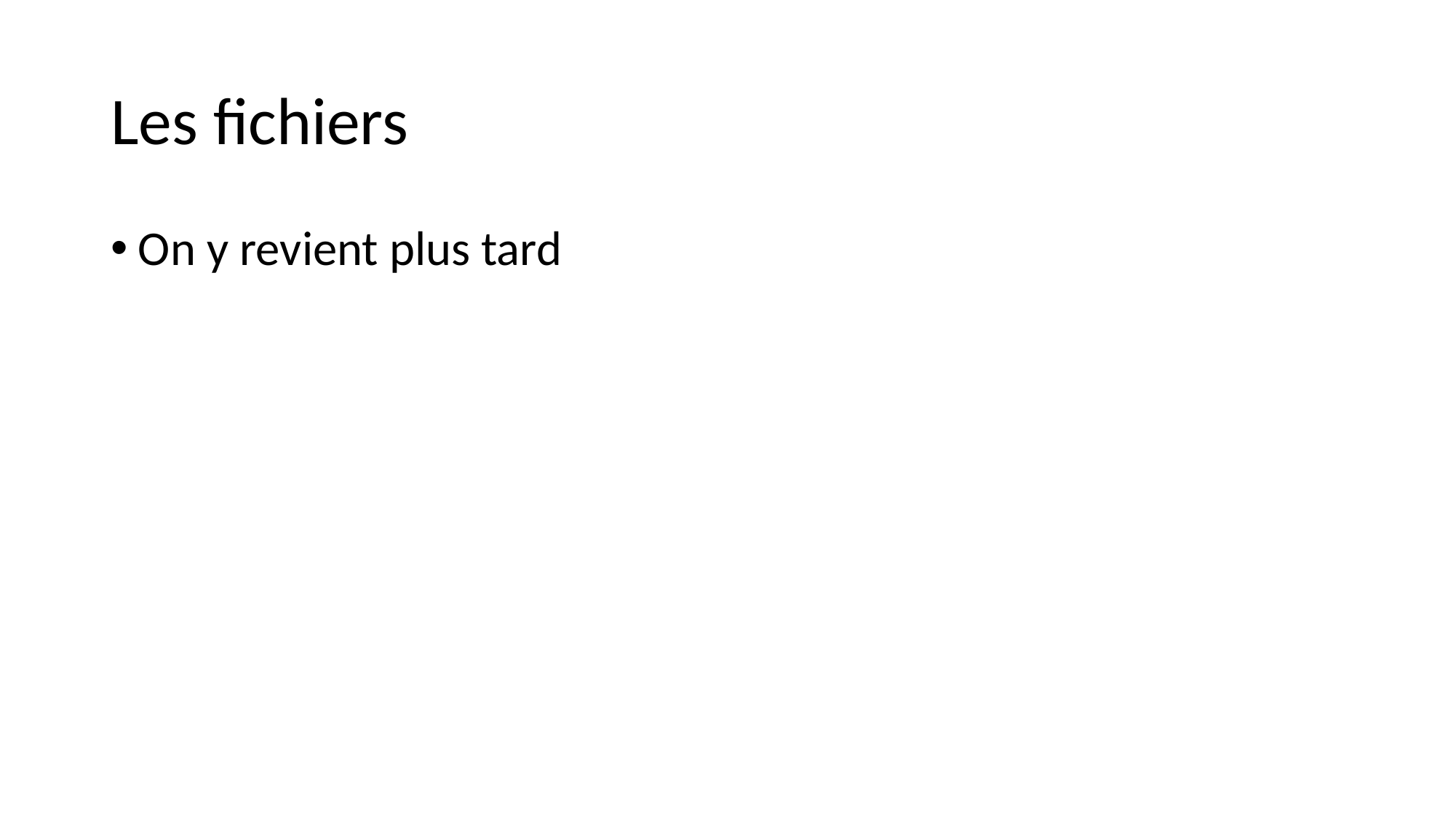

# Les fichiers
On y revient plus tard